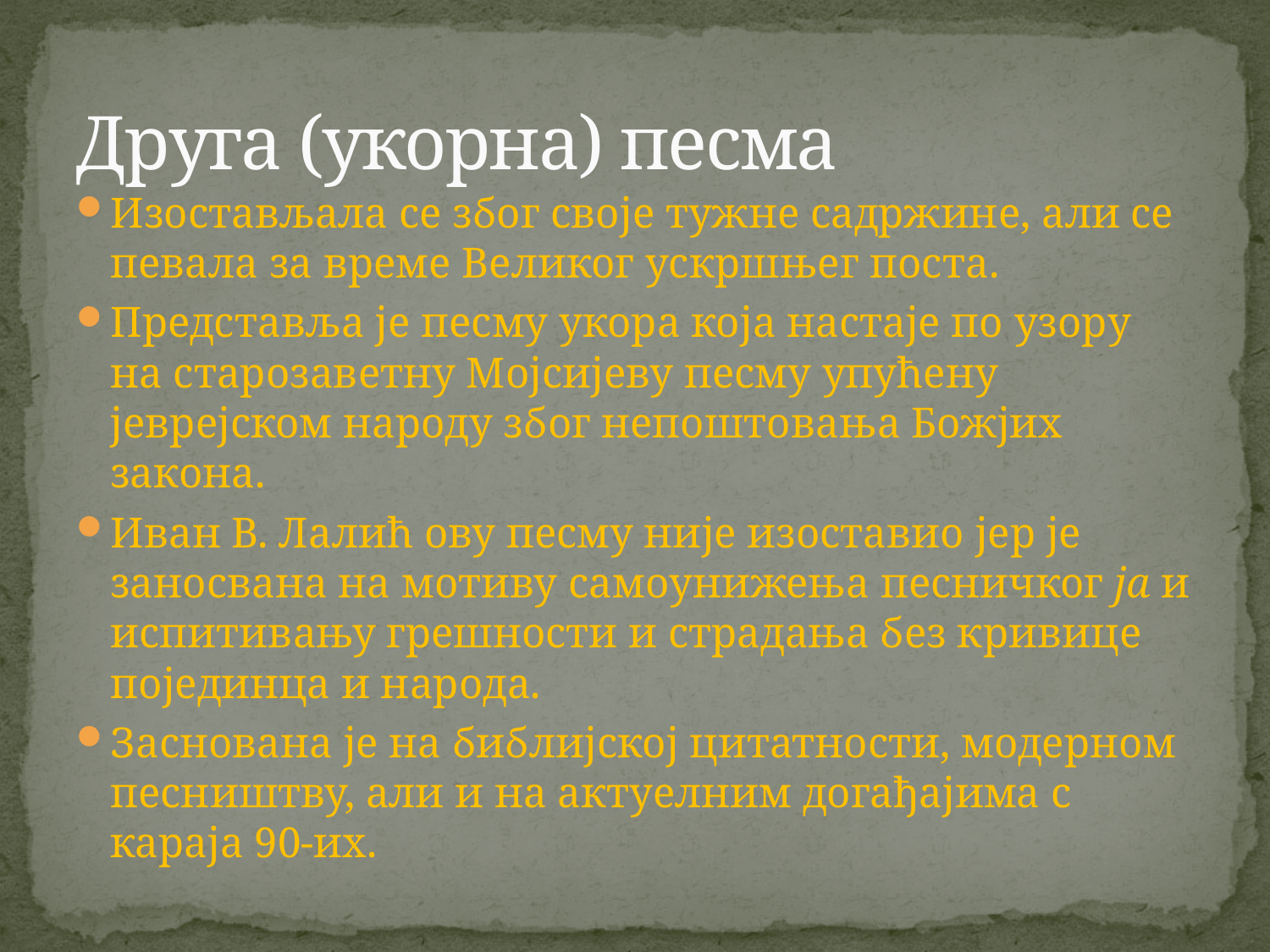

# Друга (укорна) песма
Изостављала се због своје тужне садржине, али се певала за време Великог ускршњег поста.
Представља je песму укора која настаје по узору на старозаветну Мојсијеву песму упућену јеврејском народу због непоштовања Божјих закона.
Иван В. Лалић ову песму није изоставио јер је заносвана на мотиву самоунижења песничког ја и испитивању грешности и страдања без кривице појединца и народа.
Заснована је на библијској цитатности, модерном песништву, али и на актуелним догађајима с караја 90-их.